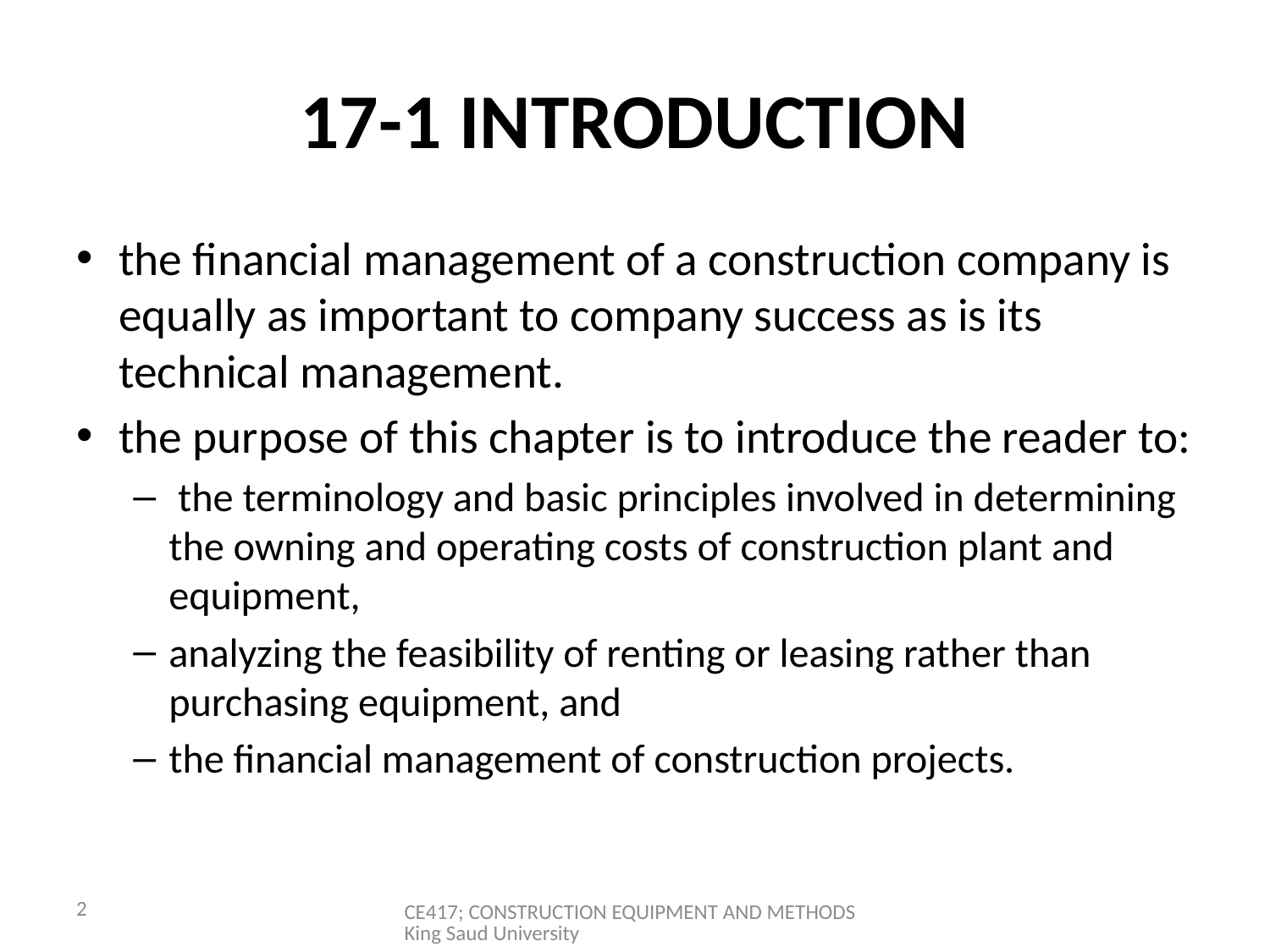

# 17-1 INTRODUCTION
the financial management of a construction company is equally as important to company success as is its technical management.
the purpose of this chapter is to introduce the reader to:
 the terminology and basic principles involved in determining the owning and operating costs of construction plant and equipment,
analyzing the feasibility of renting or leasing rather than purchasing equipment, and
the financial management of construction projects.
2
CE417; CONSTRUCTION EQUIPMENT AND METHODS King Saud University